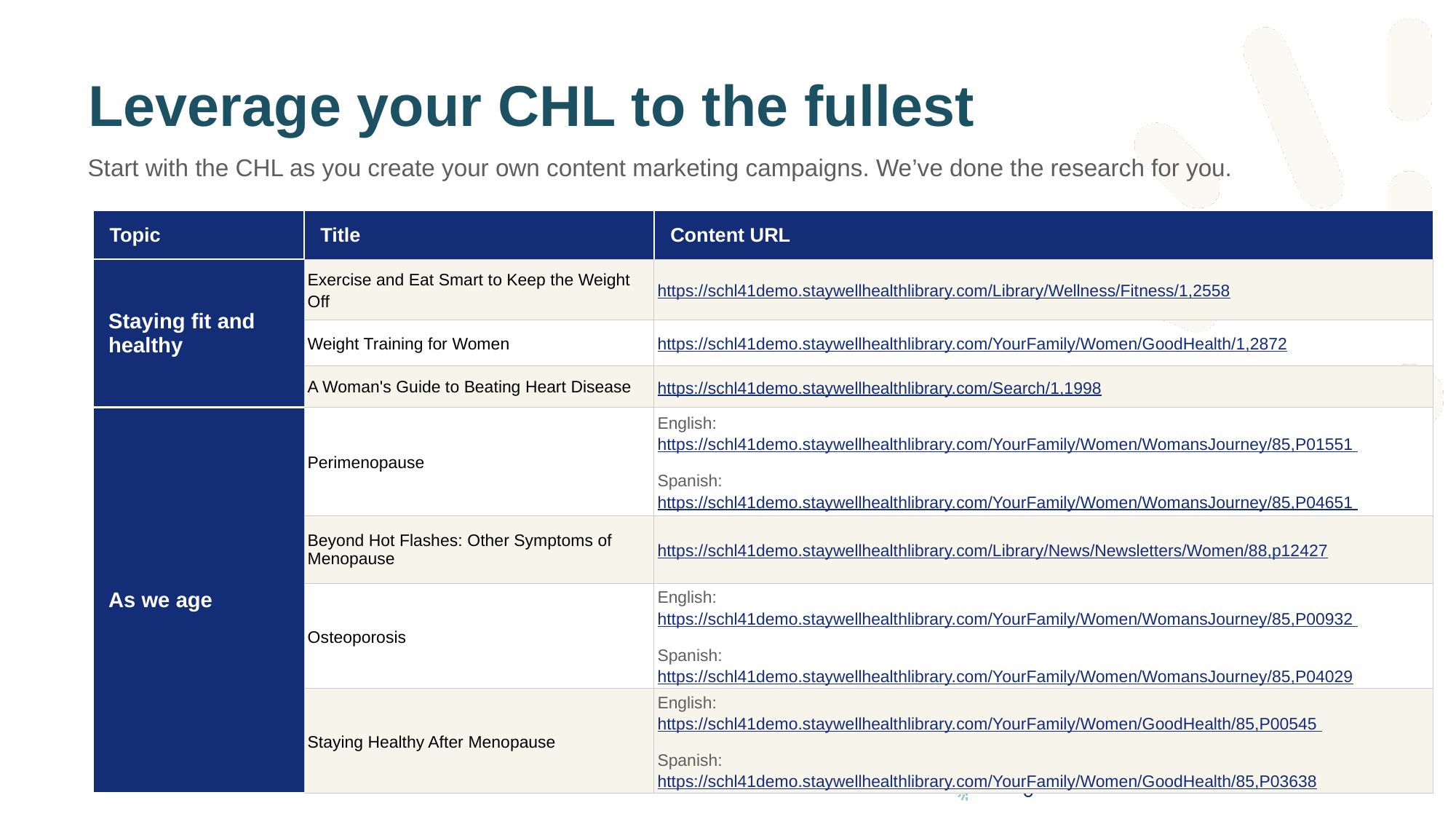

# Leverage your CHL to the fullest
Start with the CHL as you create your own content marketing campaigns. We’ve done the research for you.
| Topic | Title | Content URL |
| --- | --- | --- |
| Staying fit and healthy | Exercise and Eat Smart to Keep the Weight Off | https://schl41demo.staywellhealthlibrary.com/Library/Wellness/Fitness/1,2558 |
|  | Weight Training for Women | https://schl41demo.staywellhealthlibrary.com/YourFamily/Women/GoodHealth/1,2872 |
|  | A Woman's Guide to Beating Heart Disease | https://schl41demo.staywellhealthlibrary.com/Search/1,1998 |
| As we age | Perimenopause | English: https://schl41demo.staywellhealthlibrary.com/YourFamily/Women/WomansJourney/85,P01551 Spanish: https://schl41demo.staywellhealthlibrary.com/YourFamily/Women/WomansJourney/85,P04651 |
|  | Beyond Hot Flashes: Other Symptoms of Menopause | https://schl41demo.staywellhealthlibrary.com/Library/News/Newsletters/Women/88,p12427 |
|  | Osteoporosis | English: https://schl41demo.staywellhealthlibrary.com/YourFamily/Women/WomansJourney/85,P00932 Spanish: https://schl41demo.staywellhealthlibrary.com/YourFamily/Women/WomansJourney/85,P04029 |
|  | Staying Healthy After Menopause | English: https://schl41demo.staywellhealthlibrary.com/YourFamily/Women/GoodHealth/85,P00545 Spanish: https://schl41demo.staywellhealthlibrary.com/YourFamily/Women/GoodHealth/85,P03638 |